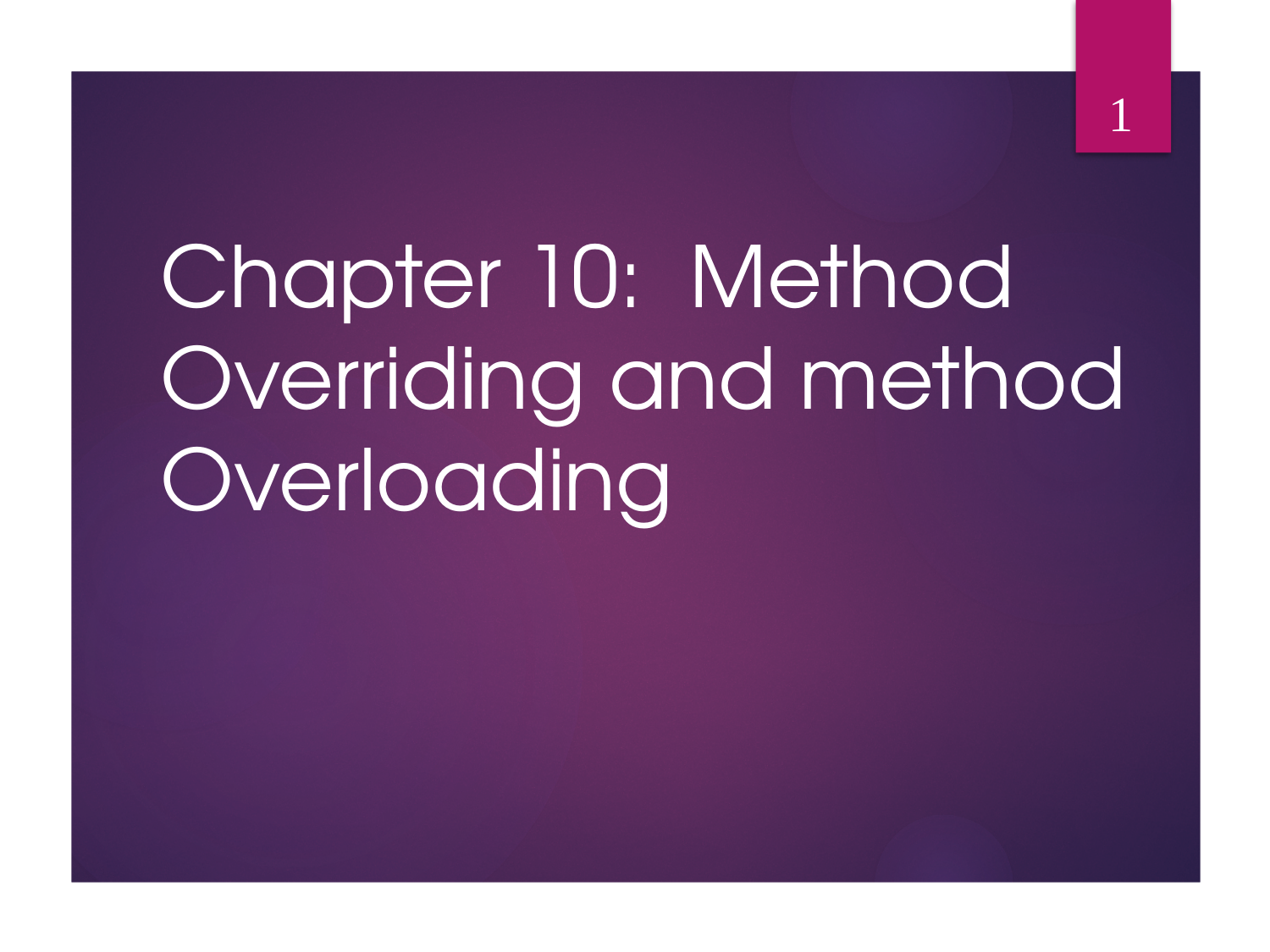

1
# Chapter 10:  Method Overriding and method Overloading